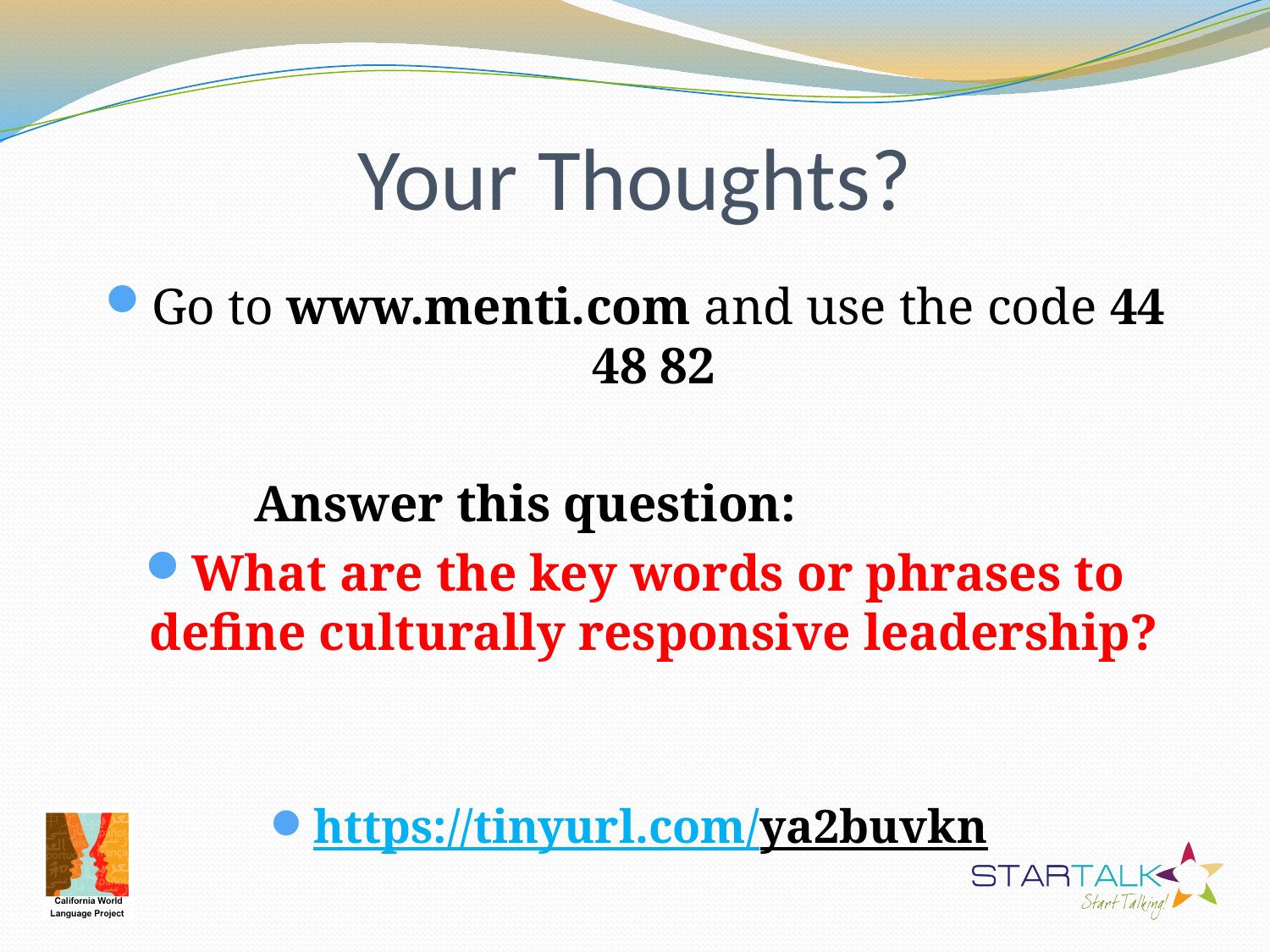

# Your Thoughts?
Go to www.menti.com and use the code 44 48 82

Answer this question:
What are the key words or phrases to define culturally responsive leadership?

https://tinyurl.com/ya2buvkn